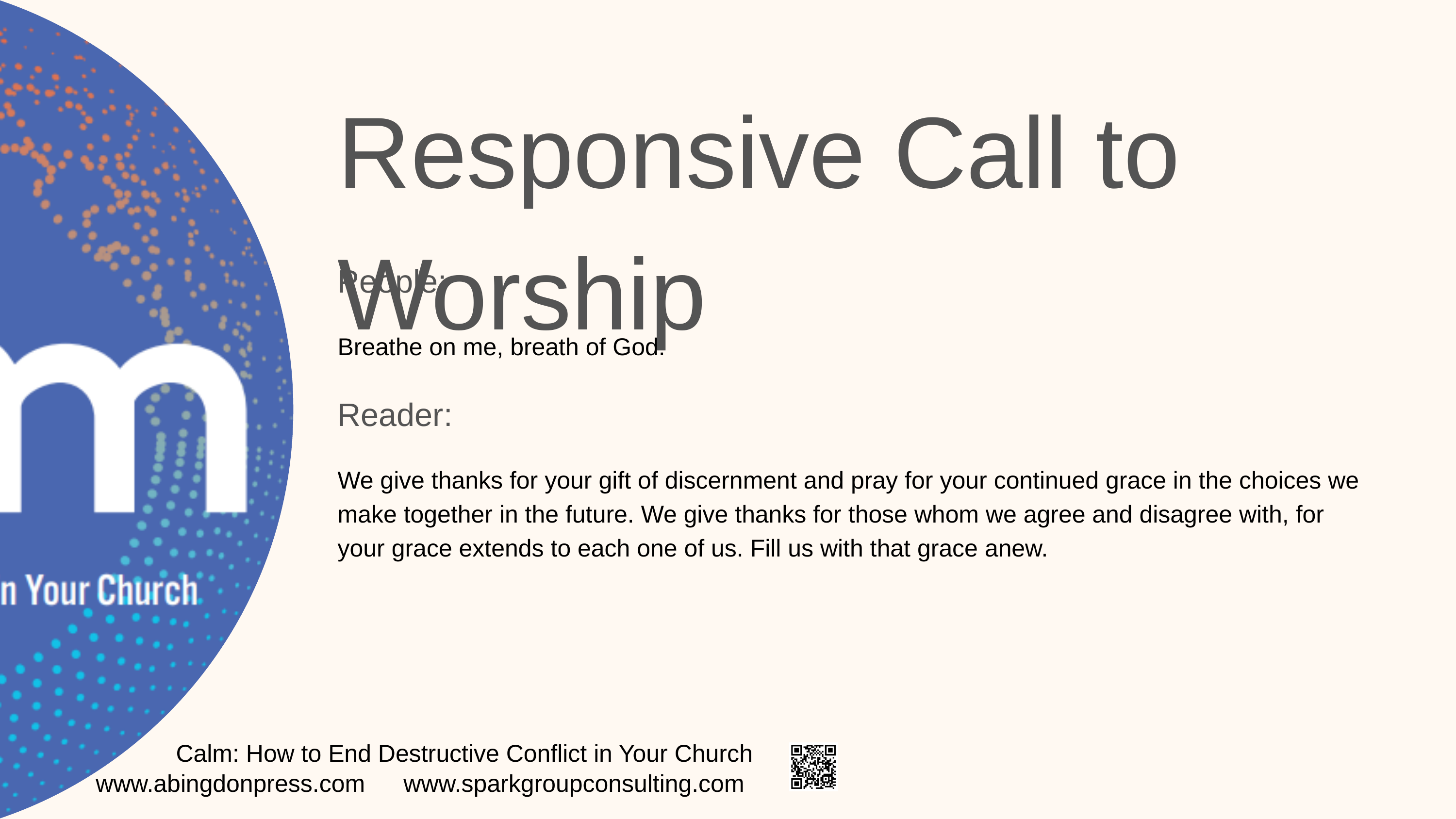

Responsive Call to Worship
People:
Breathe on me, breath of God.
Reader:
We give thanks for your gift of discernment and pray for your continued grace in the choices we make together in the future. We give thanks for those whom we agree and disagree with, for your grace extends to each one of us. Fill us with that grace anew.
Calm: How to End Destructive Conflict in Your Church

www.abingdonpress.com
www.sparkgroupconsulting.com